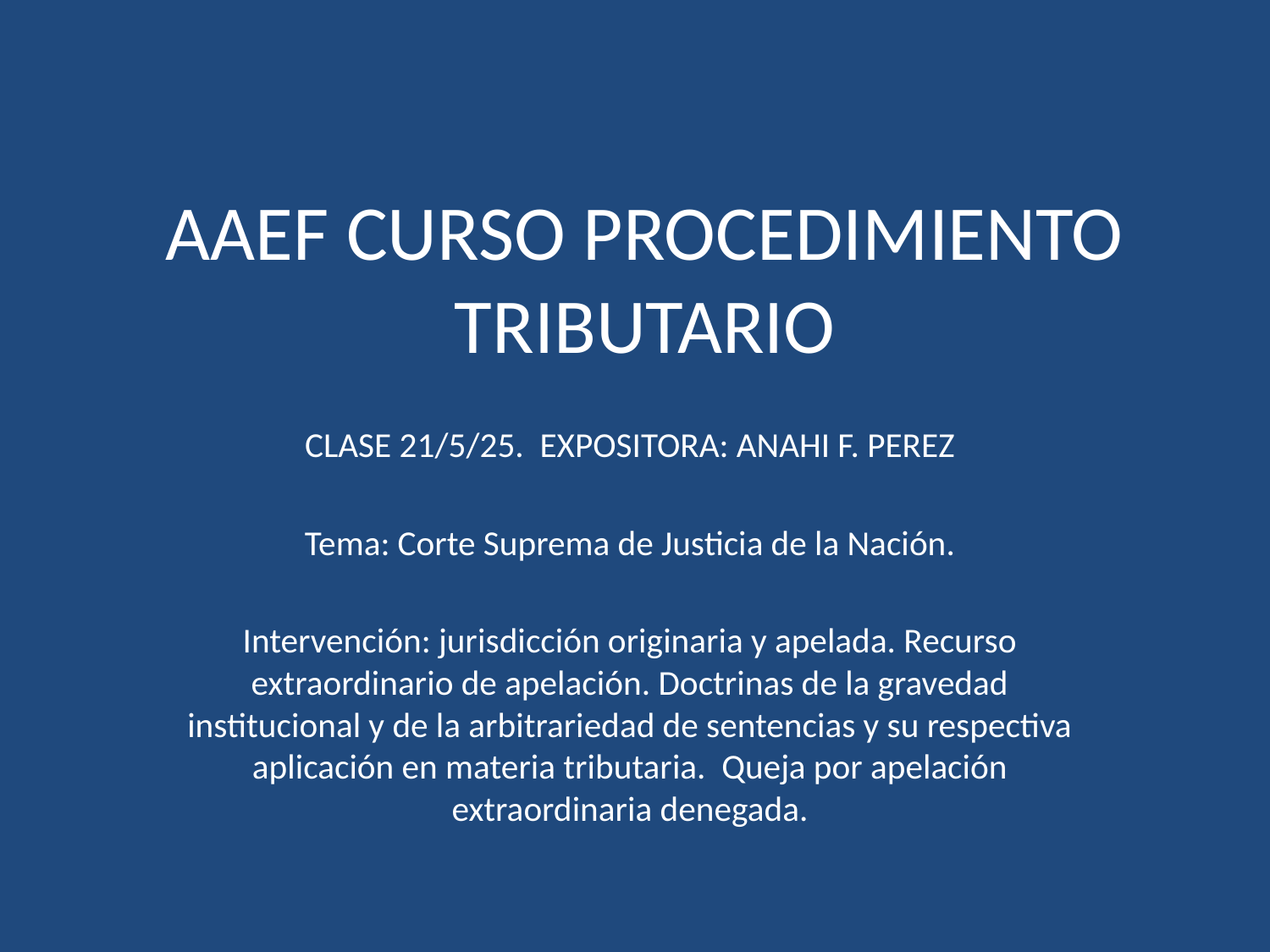

# AAEF CURSO PROCEDIMIENTO TRIBUTARIO
CLASE 21/5/25.  EXPOSITORA: ANAHI F. PEREZ

Tema: Corte Suprema de Justicia de la Nación.

Intervención: jurisdicción originaria y apelada. Recurso extraordinario de apelación. Doctrinas de la gravedad institucional y de la arbitrariedad de sentencias y su respectiva aplicación en materia tributaria.  Queja por apelación extraordinaria denegada.